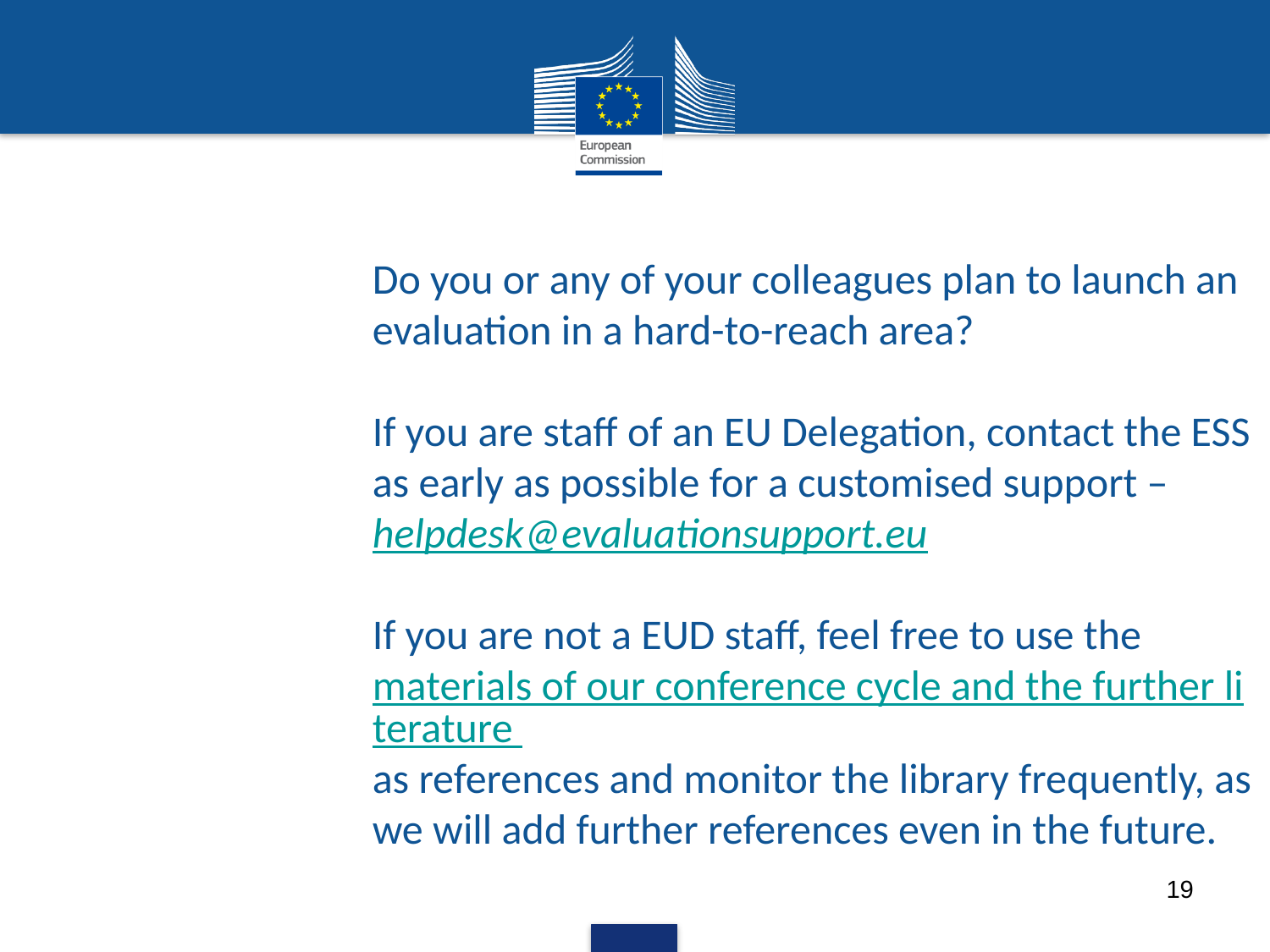

# Do you or any of your colleagues plan to launch an evaluation in a hard-to-reach area? If you are staff of an EU Delegation, contact the ESS as early as possible for a customised support – helpdesk@evaluationsupport.eu If you are not a EUD staff, feel free to use the materials of our conference cycle and the further literature as references and monitor the library frequently, as we will add further references even in the future.
19